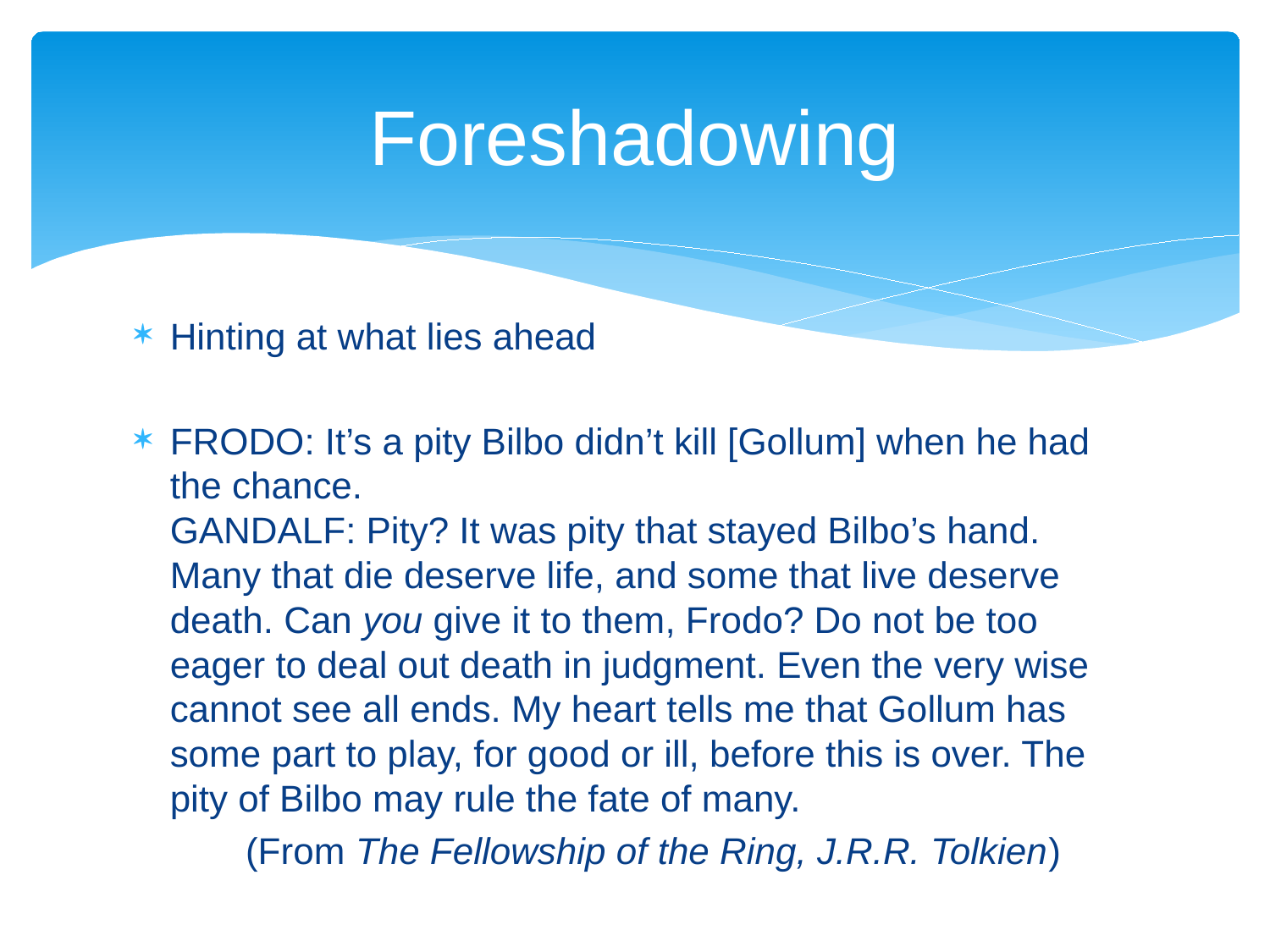

# Foreshadowing
Hinting at what lies ahead

FRODO: It’s a pity Bilbo didn’t kill [Gollum] when he had the chance.
GANDALF: Pity? It was pity that stayed Bilbo’s hand. Many that die deserve life, and some that live deserve death. Can you give it to them, Frodo? Do not be too eager to deal out death in judgment. Even the very wise cannot see all ends. My heart tells me that Gollum has some part to play, for good or ill, before this is over. The pity of Bilbo may rule the fate of many.
	(From The Fellowship of the Ring, J.R.R. Tolkien)